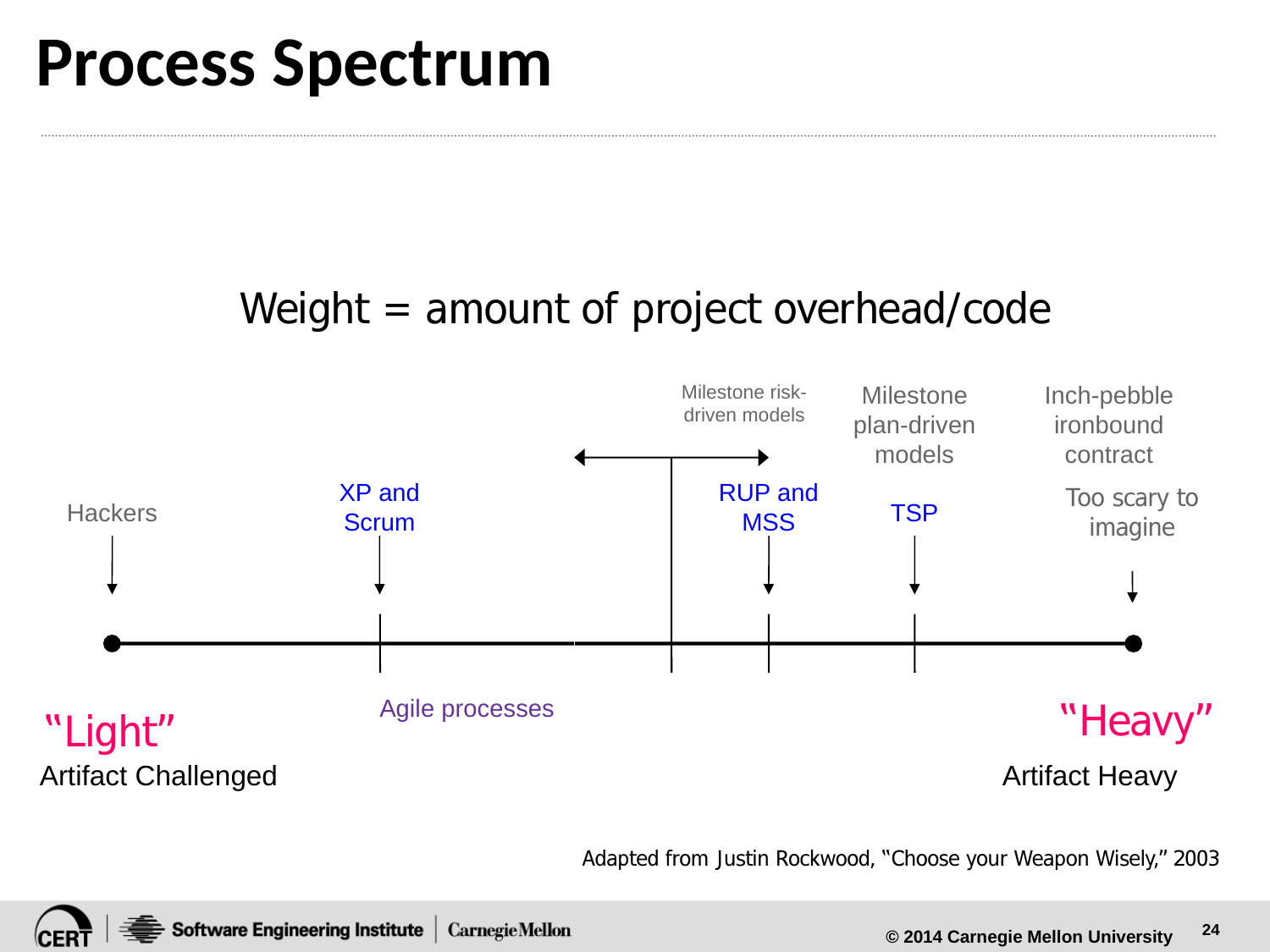

# Process Spectrum
Weight = amount of project overhead/code

Milestone risk-driven models
Milestone plan-driven models
Inch-pebble ironbound contract

XP and Scrum
RUP and MSS
Hackers
TSP

Agile processes
Too scary to imagine

“Heavy”
“Light”
Artifact Challenged
Artifact Heavy
Adapted from Justin Rockwood, “Choose your Weapon Wisely,” 2003